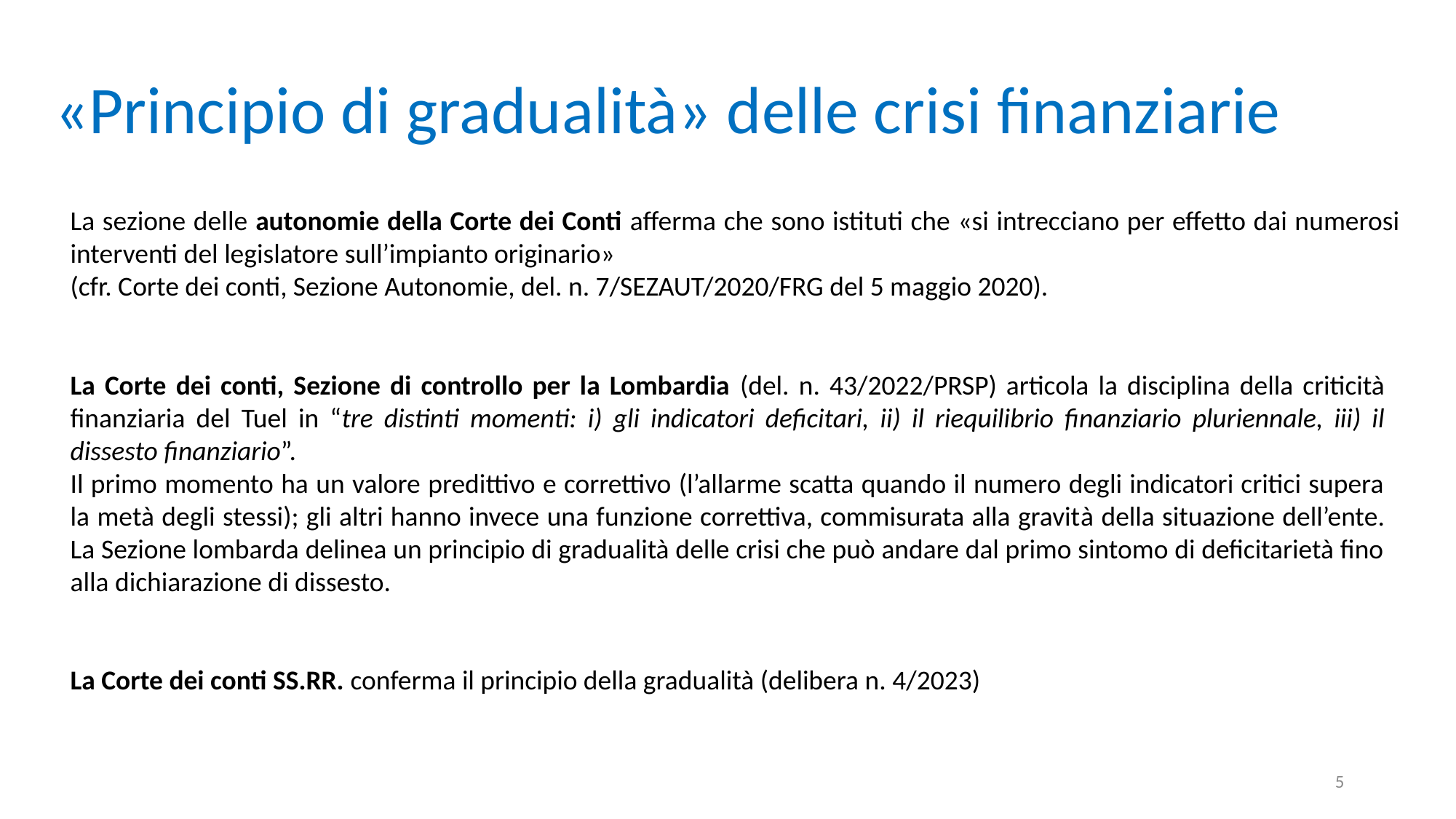

# «Principio di gradualità» delle crisi finanziarie
La sezione delle autonomie della Corte dei Conti afferma che sono istituti che «si intrecciano per effetto dai numerosi interventi del legislatore sull’impianto originario»
(cfr. Corte dei conti, Sezione Autonomie, del. n. 7/SEZAUT/2020/FRG del 5 maggio 2020).
La Corte dei conti, Sezione di controllo per la Lombardia (del. n. 43/2022/PRSP) articola la disciplina della criticità finanziaria del Tuel in “tre distinti momenti: i) gli indicatori deficitari, ii) il riequilibrio finanziario pluriennale, iii) il dissesto finanziario”.
Il primo momento ha un valore predittivo e correttivo (l’allarme scatta quando il numero degli indicatori critici supera la metà degli stessi); gli altri hanno invece una funzione correttiva, commisurata alla gravità della situazione dell’ente. La Sezione lombarda delinea un principio di gradualità delle crisi che può andare dal primo sintomo di deficitarietà fino alla dichiarazione di dissesto.

La Corte dei conti SS.RR. conferma il principio della gradualità (delibera n. 4/2023)

5